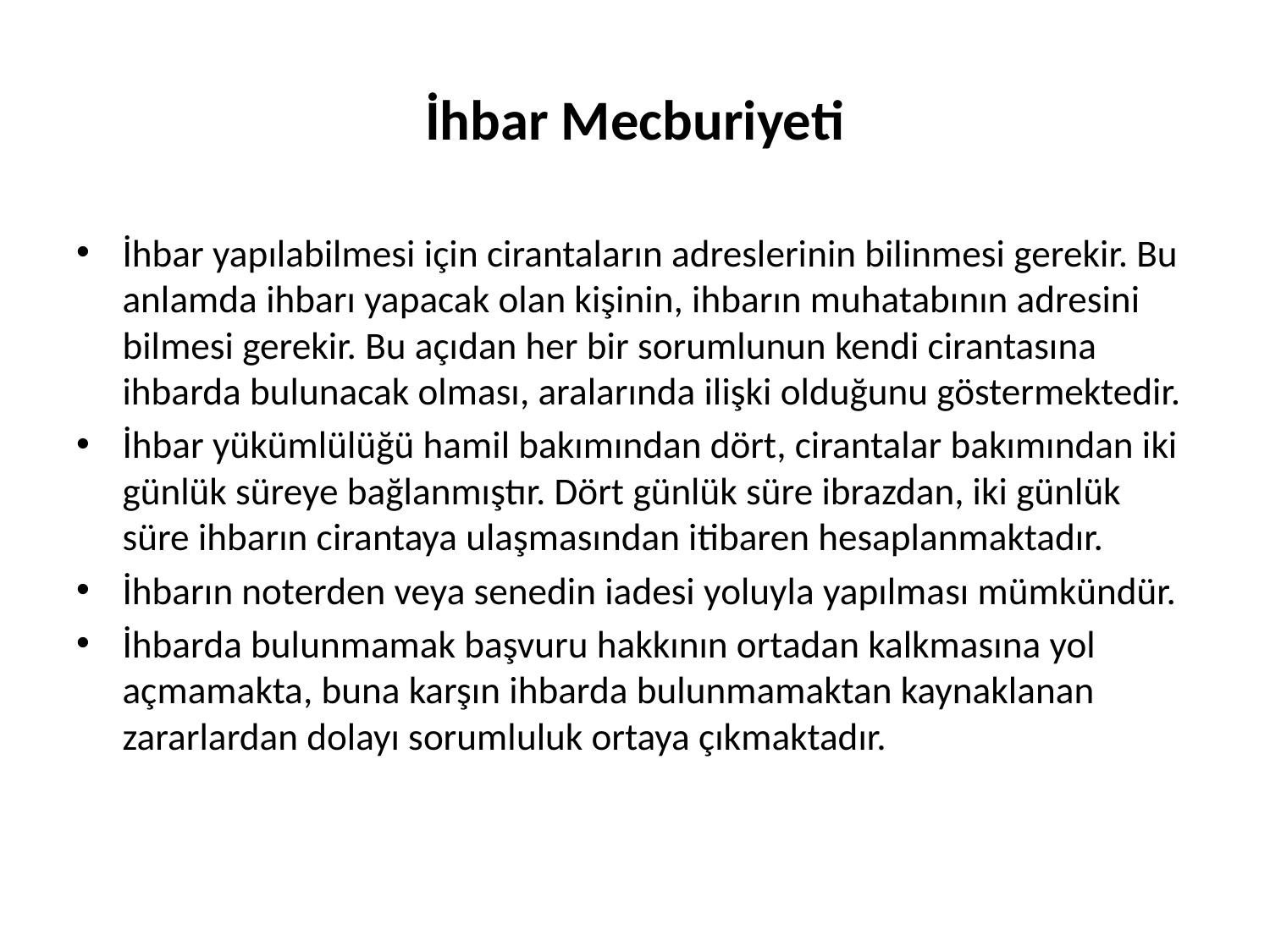

# İhbar Mecburiyeti
İhbar yapılabilmesi için cirantaların adreslerinin bilinmesi gerekir. Bu anlamda ihbarı yapacak olan kişinin, ihbarın muhatabının adresini bilmesi gerekir. Bu açıdan her bir sorumlunun kendi cirantasına ihbarda bulunacak olması, aralarında ilişki olduğunu göstermektedir.
İhbar yükümlülüğü hamil bakımından dört, cirantalar bakımından iki günlük süreye bağlanmıştır. Dört günlük süre ibrazdan, iki günlük süre ihbarın cirantaya ulaşmasından itibaren hesaplanmaktadır.
İhbarın noterden veya senedin iadesi yoluyla yapılması mümkündür.
İhbarda bulunmamak başvuru hakkının ortadan kalkmasına yol açmamakta, buna karşın ihbarda bulunmamaktan kaynaklanan zararlardan dolayı sorumluluk ortaya çıkmaktadır.